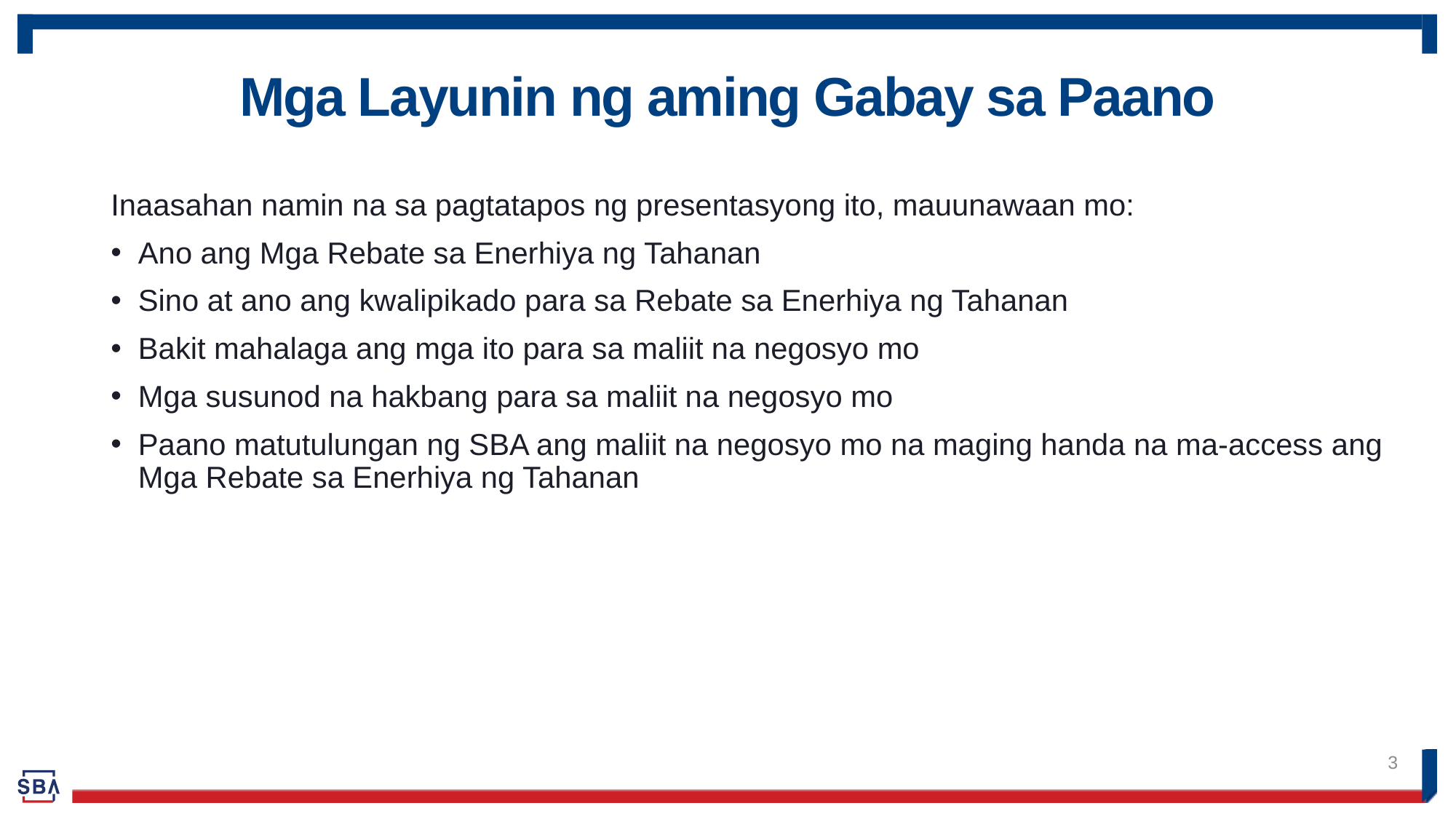

# Mga Layunin ng aming Gabay sa Paano
Inaasahan namin na sa pagtatapos ng presentasyong ito, mauunawaan mo:
Ano ang Mga Rebate sa Enerhiya ng Tahanan
Sino at ano ang kwalipikado para sa Rebate sa Enerhiya ng Tahanan
Bakit mahalaga ang mga ito para sa maliit na negosyo mo
Mga susunod na hakbang para sa maliit na negosyo mo
Paano matutulungan ng SBA ang maliit na negosyo mo na maging handa na ma-access ang Mga Rebate sa Enerhiya ng Tahanan

3